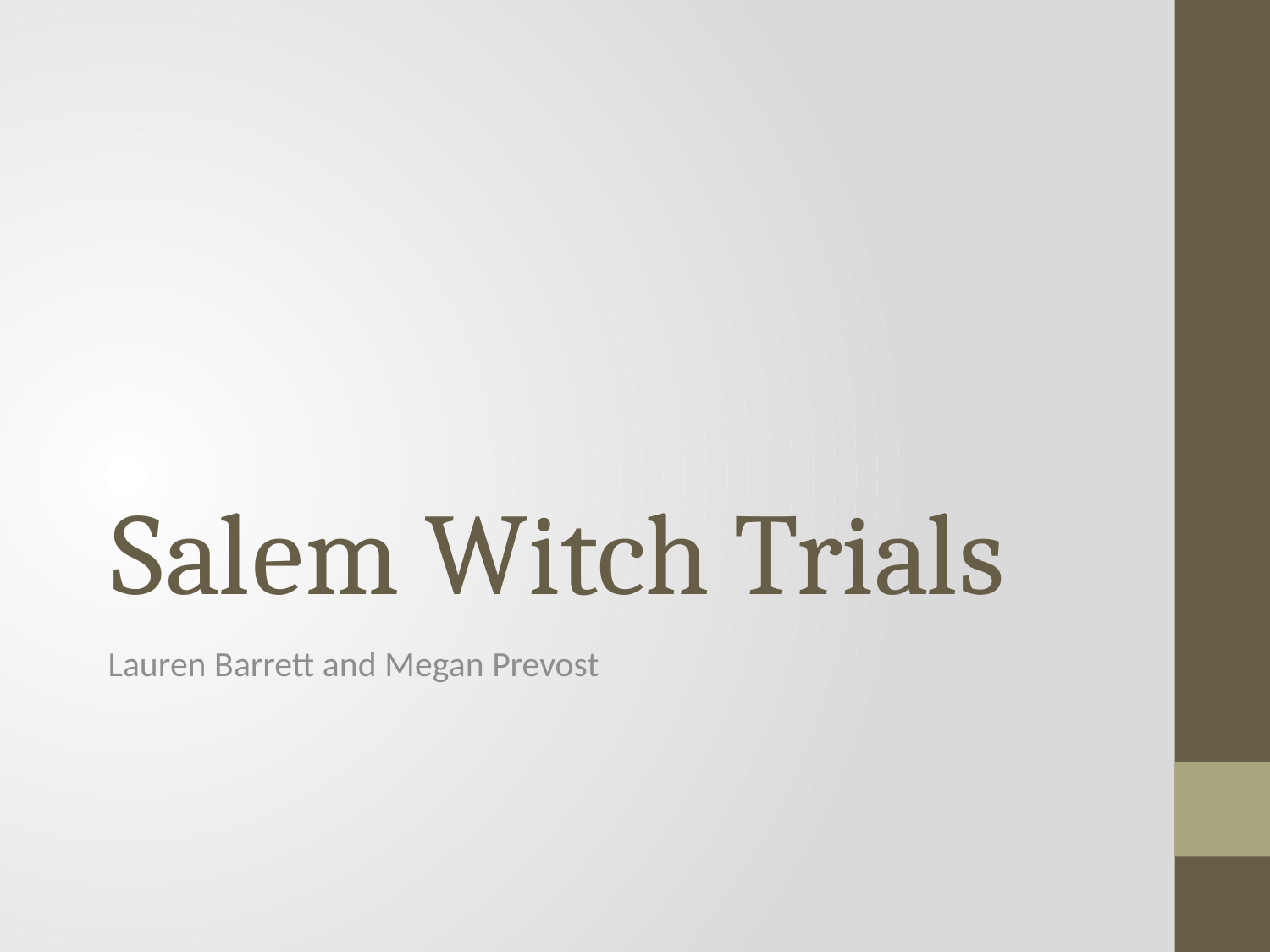

# Salem Witch Trials
Lauren Barrett and Megan Prevost